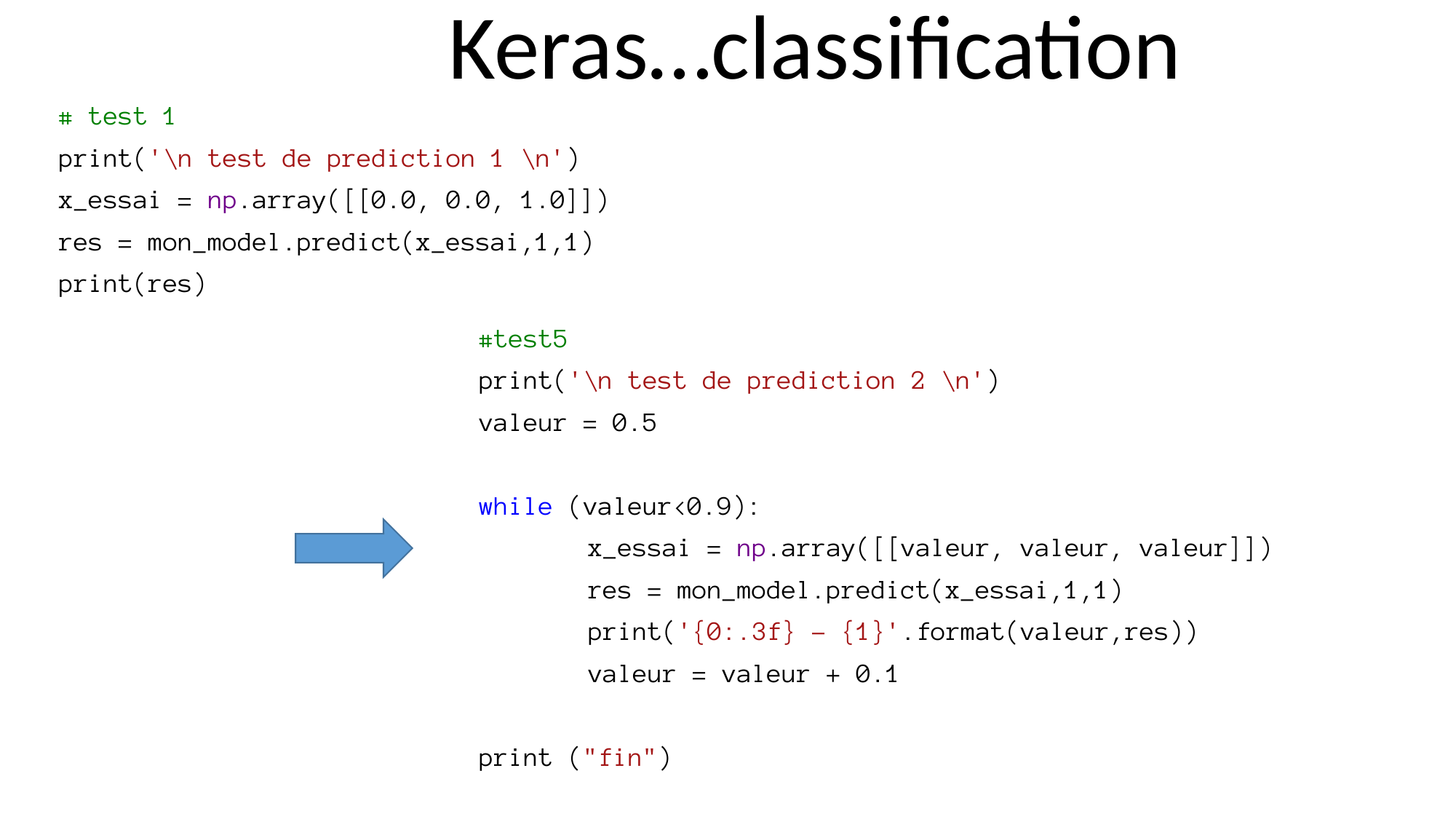

Keras…classification
# test 1
print('\n test de prediction 1 \n')
x_essai = np.array([[0.0, 0.0, 1.0]])
res = mon_model.predict(x_essai,1,1)
print(res)

#test5
print('\n test de prediction 2 \n')
valeur = 0.5

while (valeur<0.9):
	x_essai = np.array([[valeur, valeur, valeur]])
	res = mon_model.predict(x_essai,1,1)
	print('{0:.3f} - {1}'.format(valeur,res))
	valeur = valeur + 0.1

print ("fin")